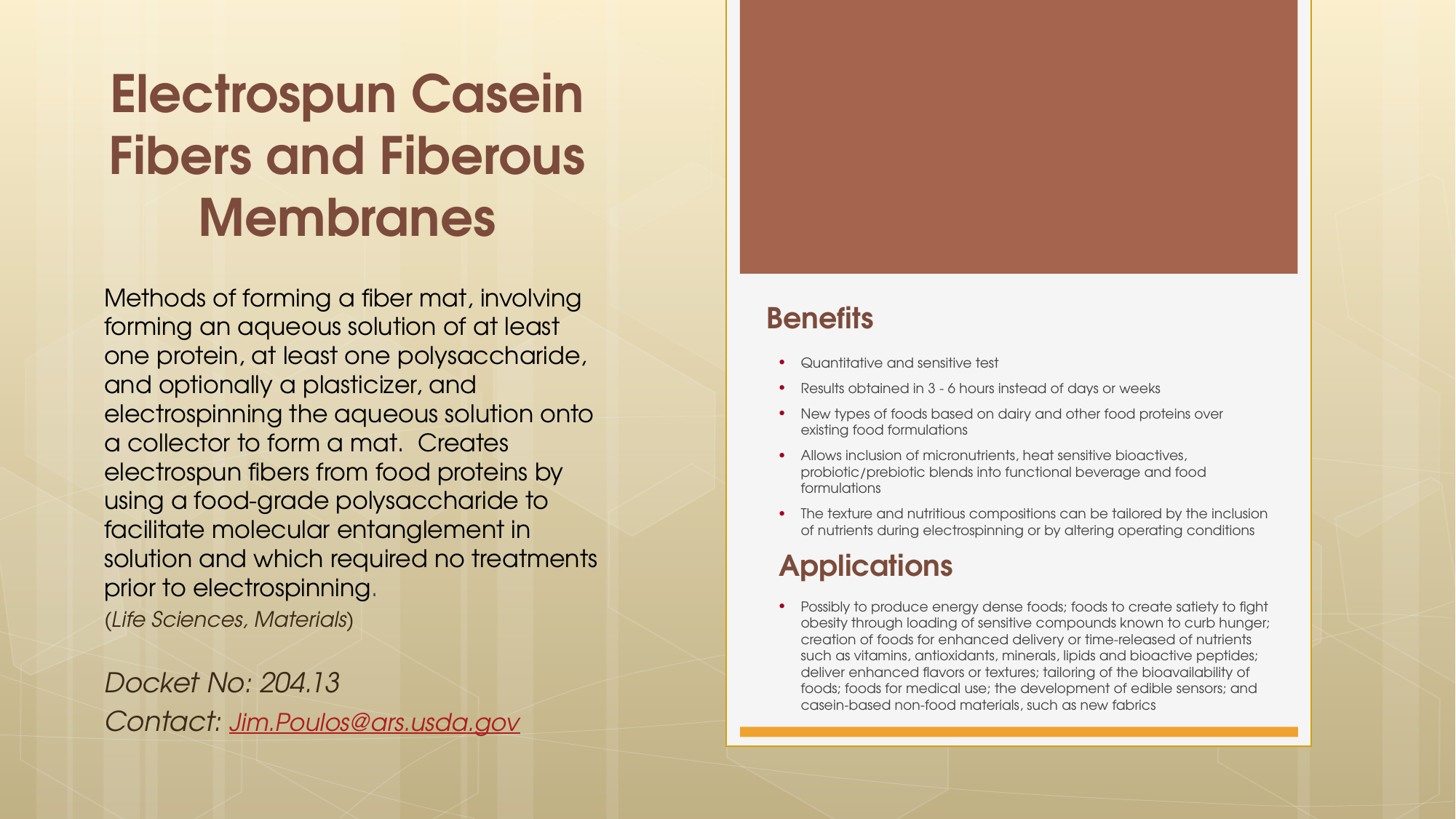

# Electrospun Casein Fibers and Fiberous Membranes
Methods of forming a fiber mat, involving forming an aqueous solution of at least one protein, at least one polysaccharide, and optionally a plasticizer, and electrospinning the aqueous solution onto a collector to form a mat.  Creates electrospun fibers from food proteins by using a food-grade polysaccharide to facilitate molecular entanglement in solution and which required no treatments prior to electrospinning.
(Life Sciences, Materials)
Docket No: 204.13
Contact: Jim.Poulos@ars.usda.gov

Benefits

Quantitative and sensitive test
Results obtained in 3 - 6 hours instead of days or weeks
New types of foods based on dairy and other food proteins over existing food formulations
Allows inclusion of micronutrients, heat sensitive bioactives, probiotic/prebiotic blends into functional beverage and food formulations
The texture and nutritious compositions can be tailored by the inclusion of nutrients during electrospinning or by altering operating conditions
Applications

Possibly to produce energy dense foods; foods to create satiety to fight obesity through loading of sensitive compounds known to curb hunger; creation of foods for enhanced delivery or time-released of nutrients such as vitamins, antioxidants, minerals, lipids and bioactive peptides; deliver enhanced flavors or textures; tailoring of the bioavailability of foods; foods for medical use; the development of edible sensors; and casein-based non-food materials, such as new fabrics